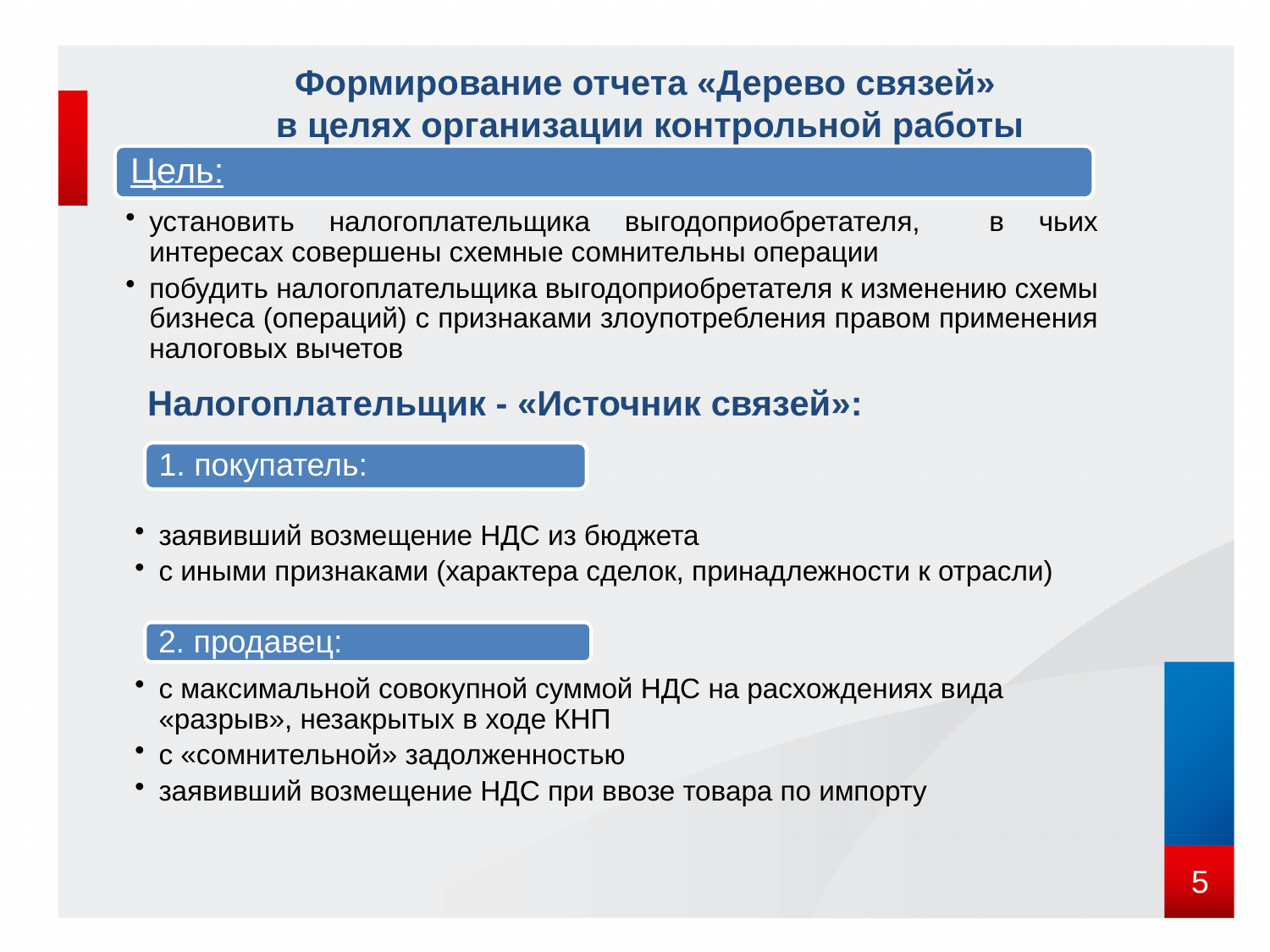

# Формирование отчета «Дерево связей» в целях организации контрольной работы
Цель:
установить налогоплательщика выгодоприобретателя,  в чьих интересах совершены схемные сомнительны операции
побудить налогоплательщика выгодоприобретателя к изменению схемы бизнеса (операций) с признаками злоупотребления правом применения налоговых вычетов

Налогоплательщик - «Источник связей»:
1. покупатель:
заявивший возмещение НДС из бюджета
с иными признаками (характера сделок, принадлежности к отрасли)
2. продавец:

с максимальной совокупной суммой НДС на расхождениях вида «разрыв», незакрытых в ходе КНП
с «сомнительной» задолженностью
заявивший возмещение НДС при ввозе товара по импорту
5